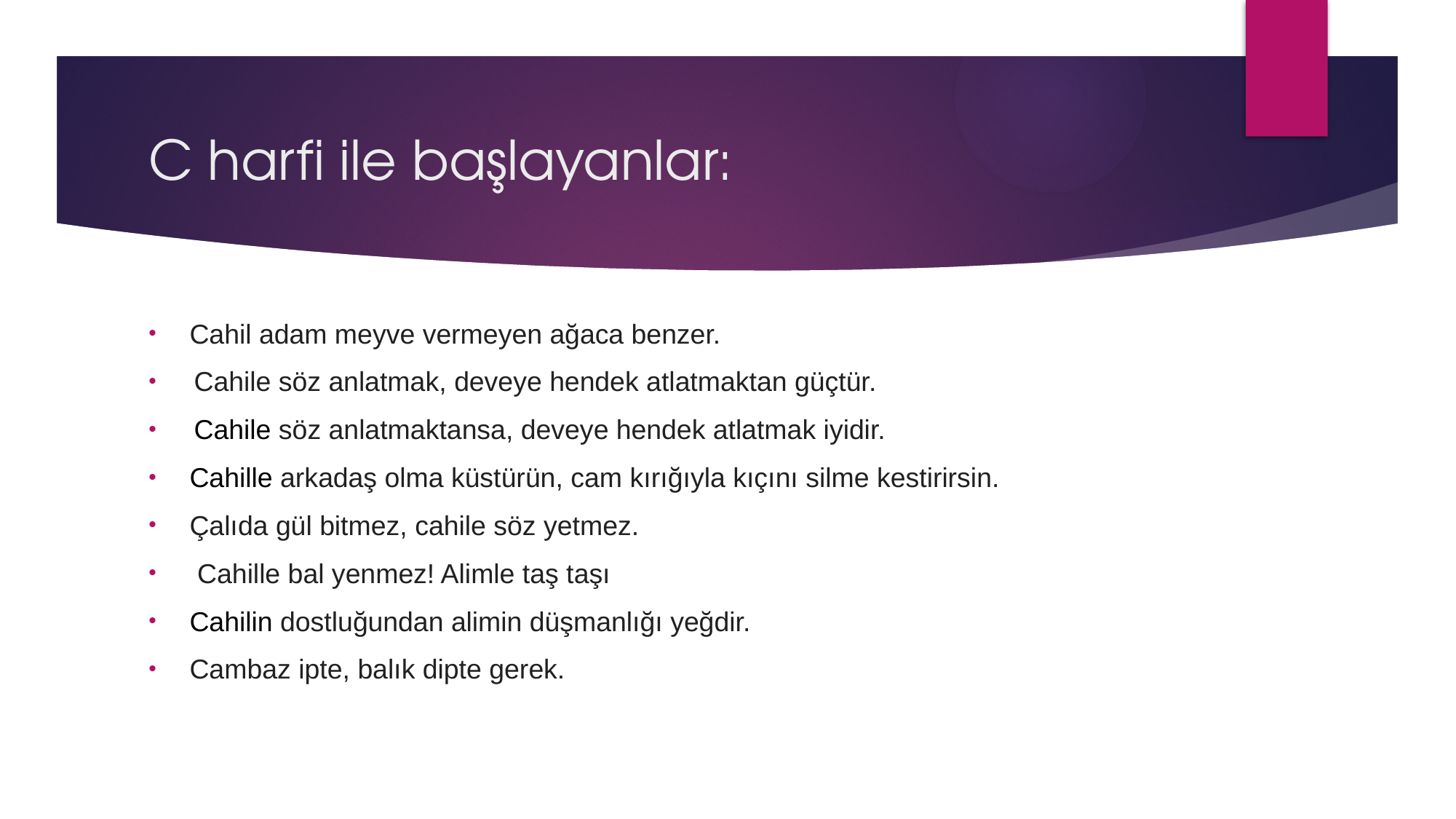

# C harfi ile başlayanlar:
Cahil adam meyve vermeyen ağaca benzer.
 Cahile söz anlatmak, deveye hendek atlatmaktan güçtür.
 Cahile söz anlatmaktansa, deveye hendek atlatmak iyidir.
Cahille arkadaş olma küstürün, cam kırığıyla kıçını silme kestirirsin.
Çalıda gül bitmez, cahile söz yetmez.
 Cahille bal yenmez! Alimle taş taşı
Cahilin dostluğundan alimin düşmanlığı yeğdir.
Cambaz ipte, balık dipte gerek.